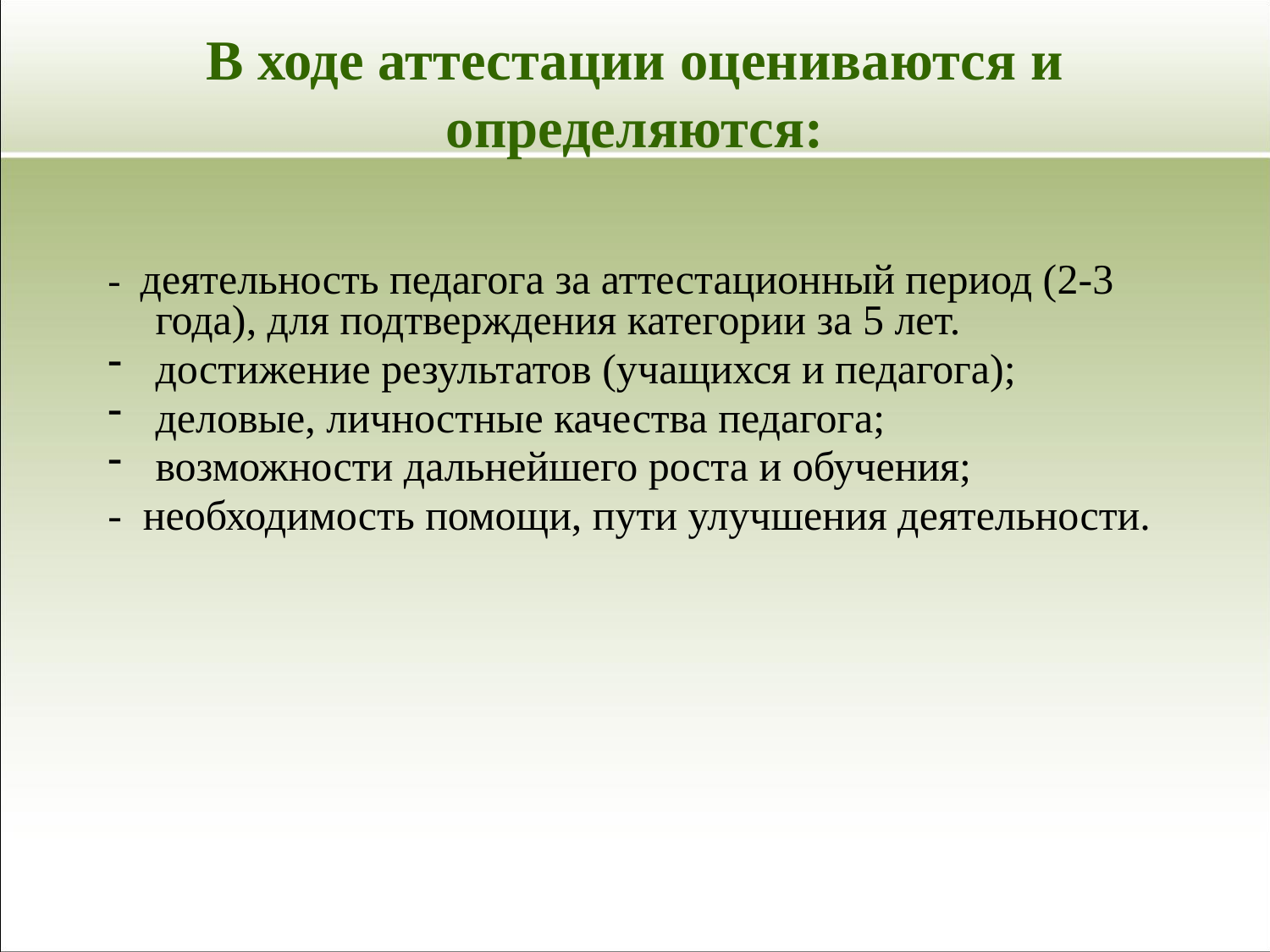

# В ходе аттестации оцениваются и определяются:

-  деятельность педагога за аттестационный период (2-3 года), для подтверждения категории за 5 лет.
достижение результатов (учащихся и педагога);
деловые, личностные качества педагога;
возможности дальнейшего роста и обучения;
-  необходимость помощи, пути улучшения деятельности.